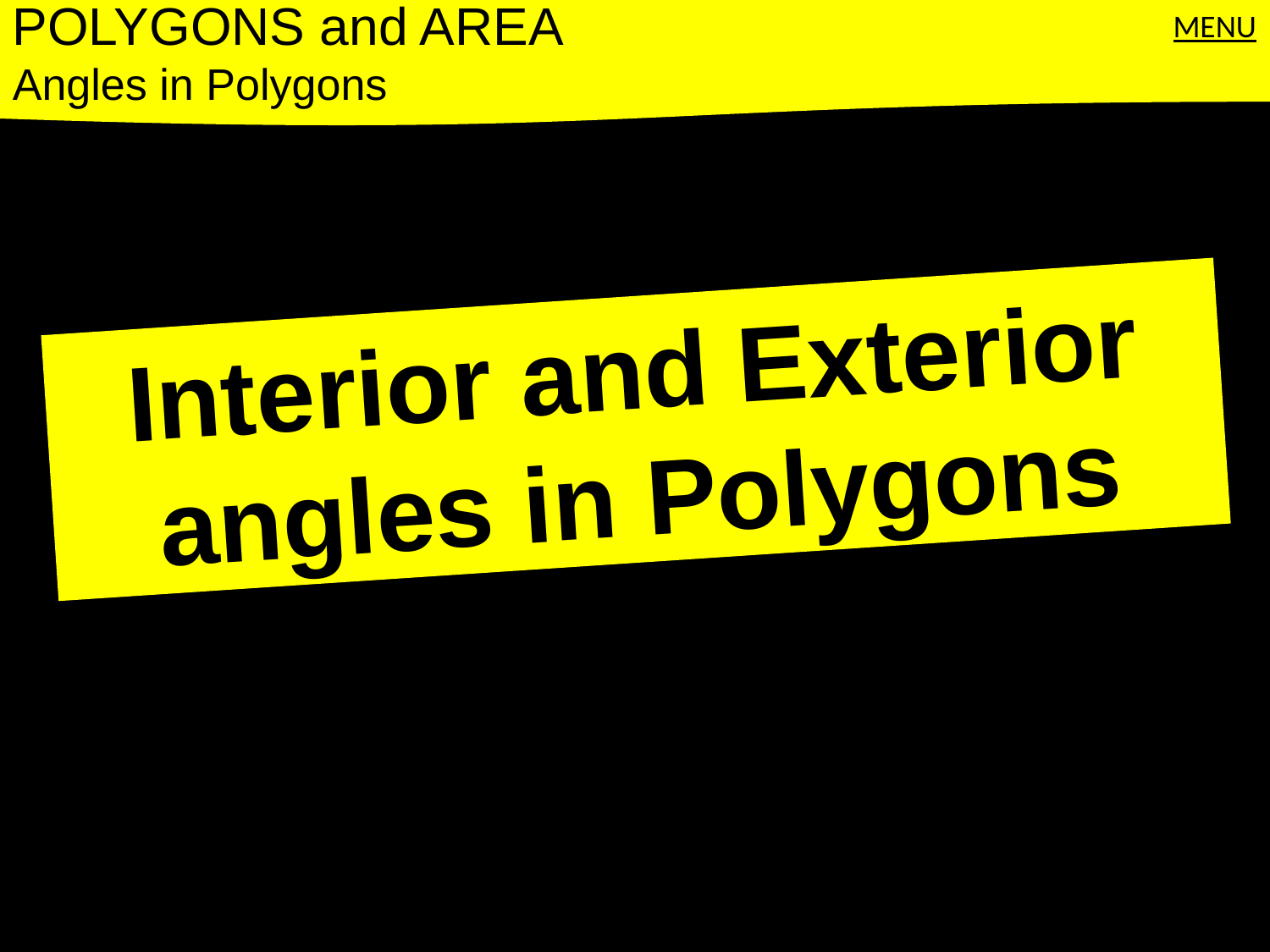

POLYGONS and AREA
Angles in Polygons
MENU
Interior and Exterior angles in Polygons